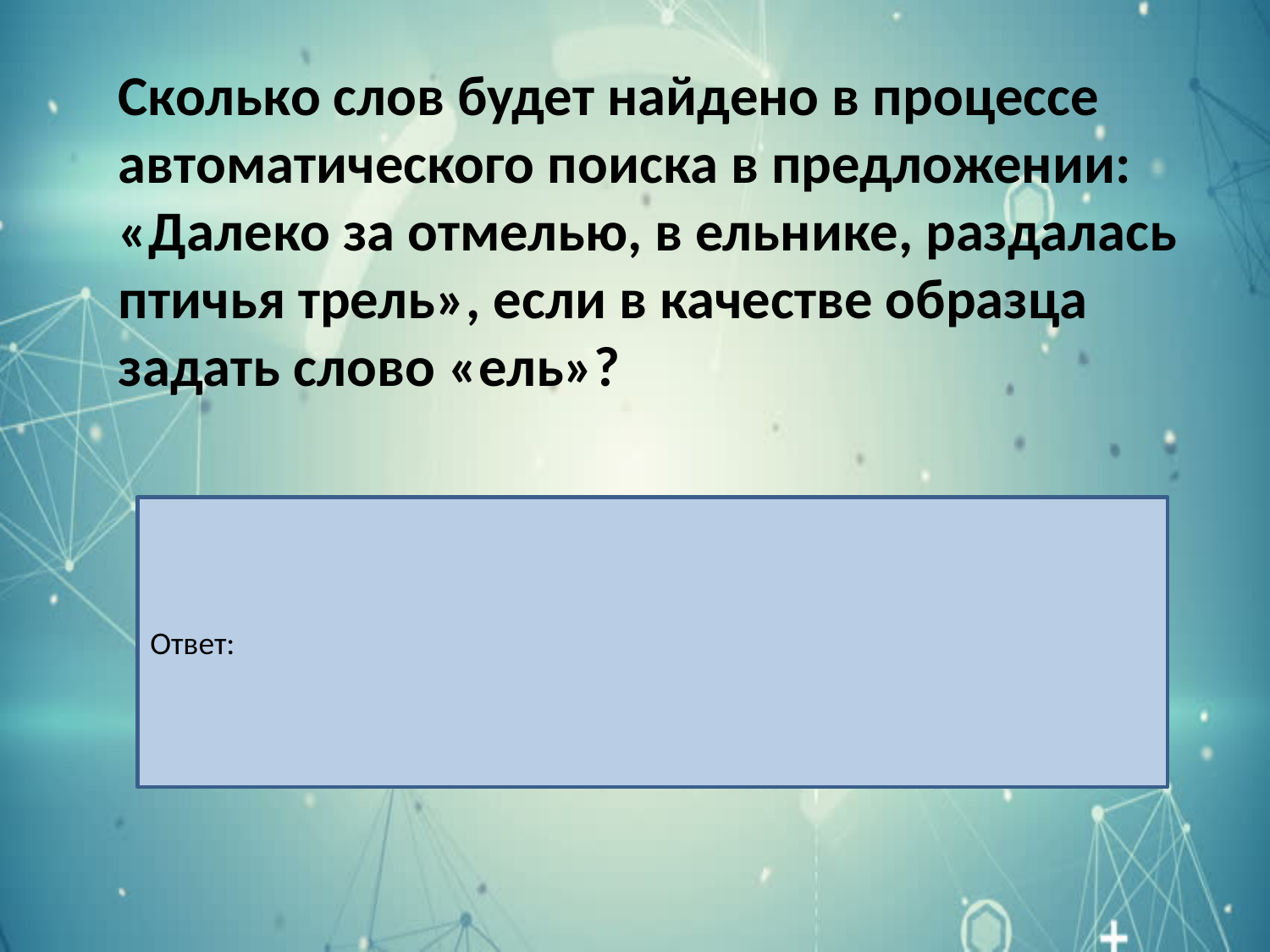

Сколько слов будет найдено в процессе автоматического поиска в предложении: «Далеко за отмелью, в ельнике, раздалась птичья трель», если в качестве образца задать слово «ель»?

Ответ: